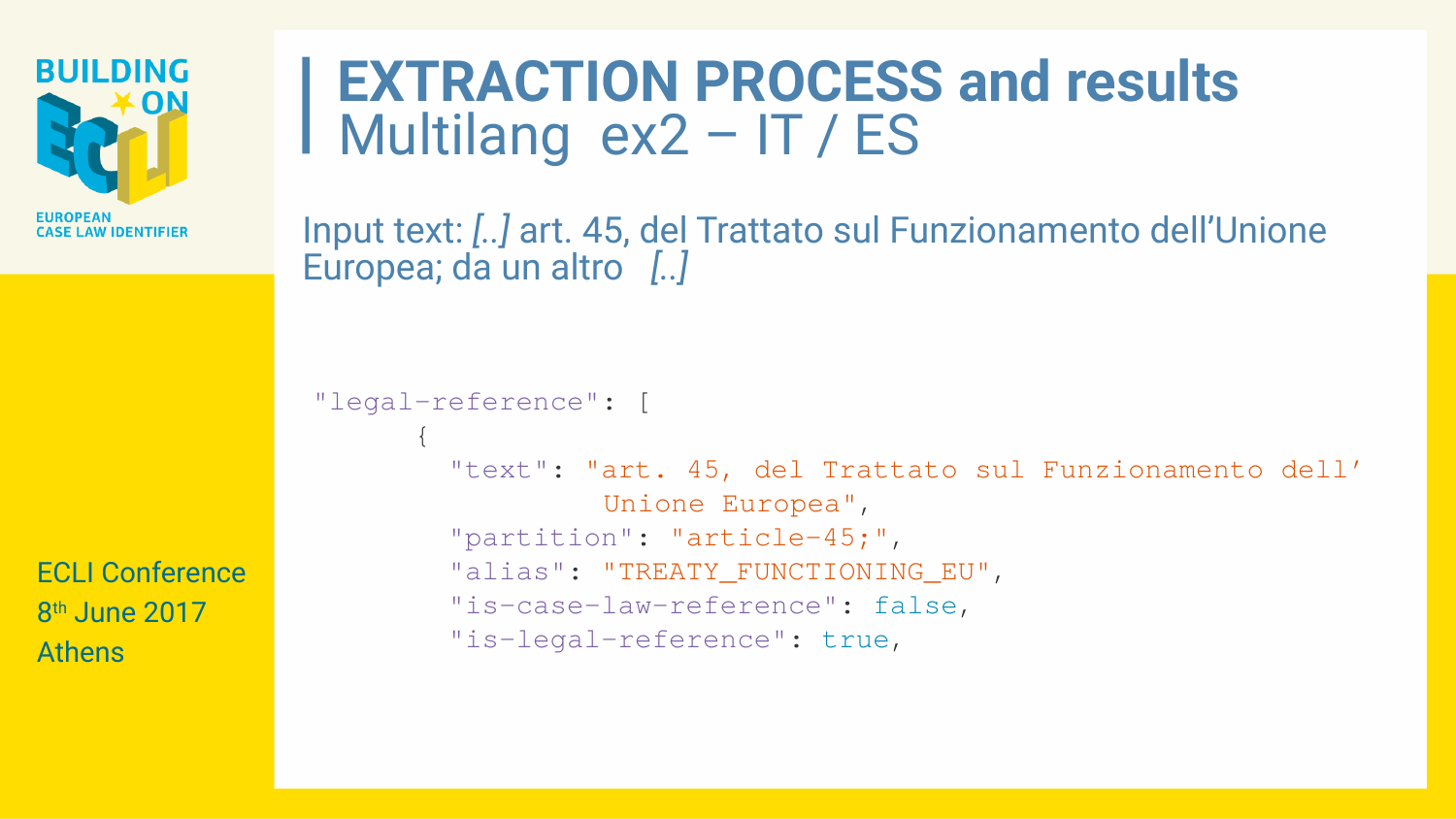

EXTRACTION PROCESS and results
Multilang  ex2 – IT / ES

Input text: [..] art. 45, del Trattato sul Funzionamento dell’Unione Europea; da un altro   [..]
"legal-reference": [
      {
        "text": "art. 45, del Trattato sul Funzionamento dell’
  		Unione Europea",
        "partition": "article-45;",
        "alias": "TREATY_FUNCTIONING_EU",
        "is-case-law-reference": false,
        "is-legal-reference": true,
ECLI Conference
8th June 2017
Athens